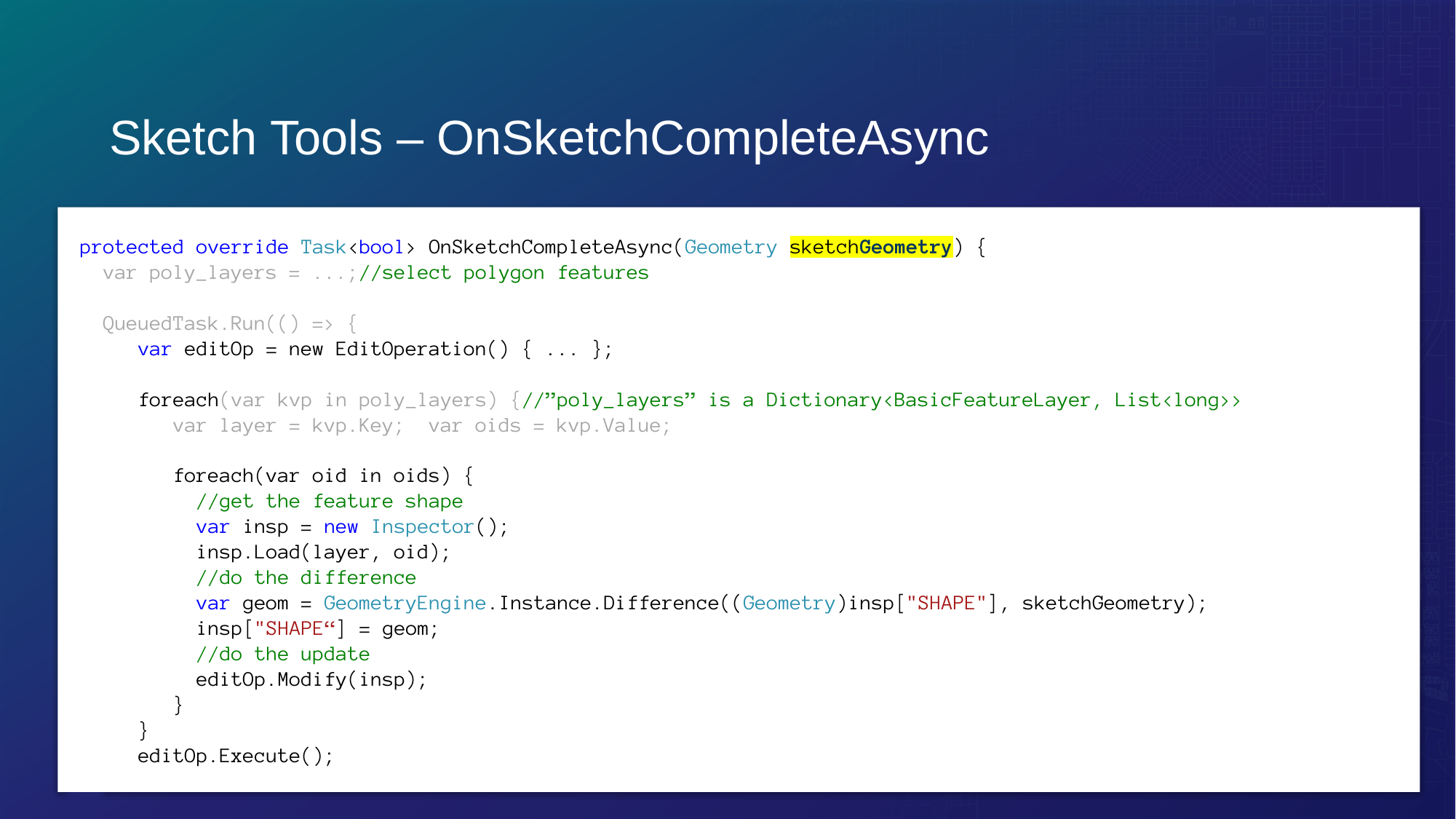

# Sketch Tools – OnSketchCompleteAsync

 protected override Task<bool> OnSketchCompleteAsync(Geometry sketchGeometry) {
   var poly_layers = ...;//select polygon features

   QueuedTask.Run(() => {
      var editOp = new EditOperation() { ... };

      foreach(var kvp in poly_layers) {//”poly_layers” is a Dictionary<BasicFeatureLayer, List<long>>
         var layer = kvp.Key;  var oids = kvp.Value;

         foreach(var oid in oids) {
           //get the feature shape
           var insp = new Inspector();
           insp.Load(layer, oid);
           //do the difference
           var geom = GeometryEngine.Instance.Difference((Geometry)insp["SHAPE"], sketchGeometry);
           insp["SHAPE“] = geom;
           //do the update
           editOp.Modify(insp);
         }
      }
      editOp.Execute();